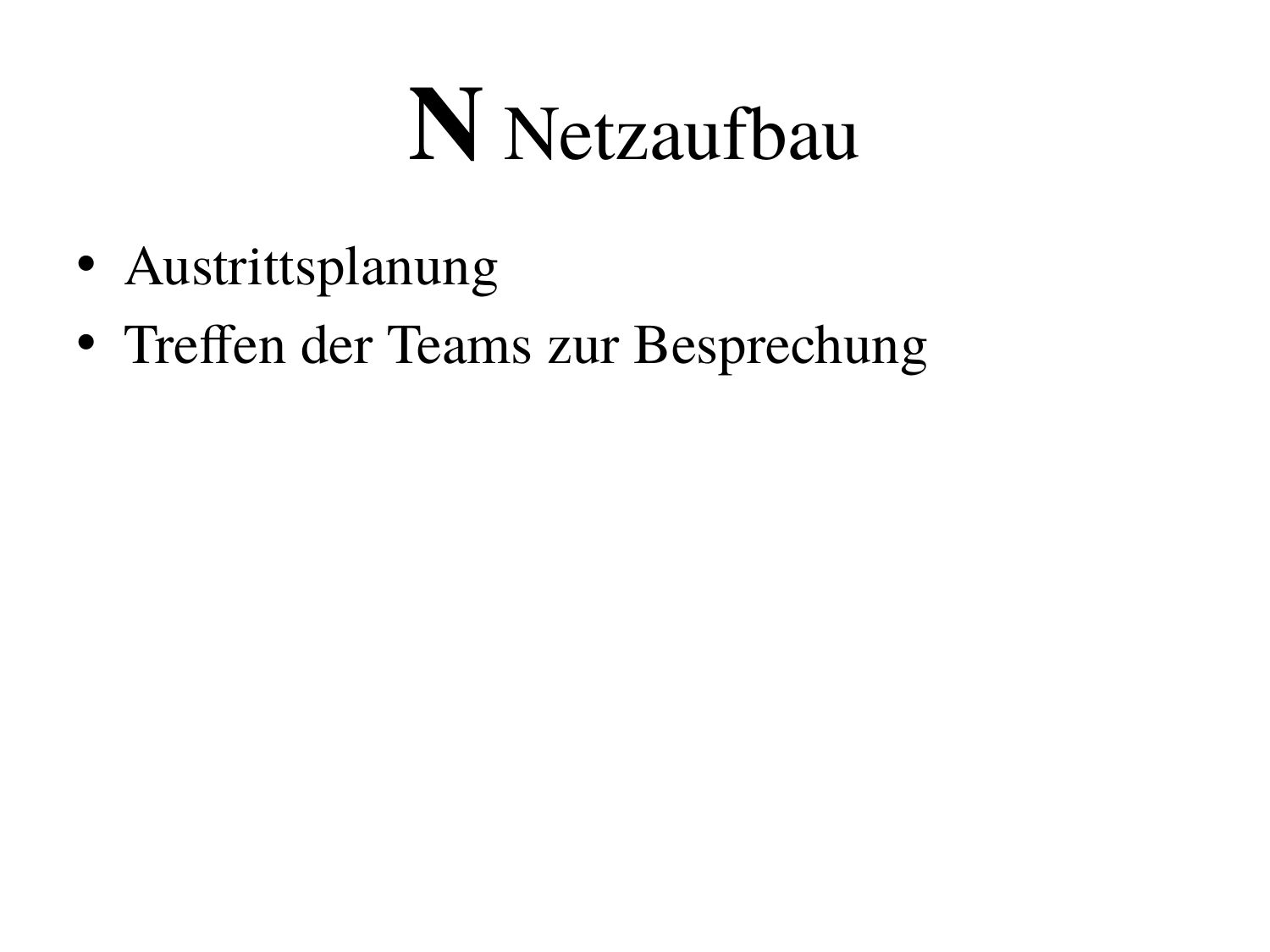

# N Netzaufbau
Austrittsplanung
Treffen der Teams zur Besprechung